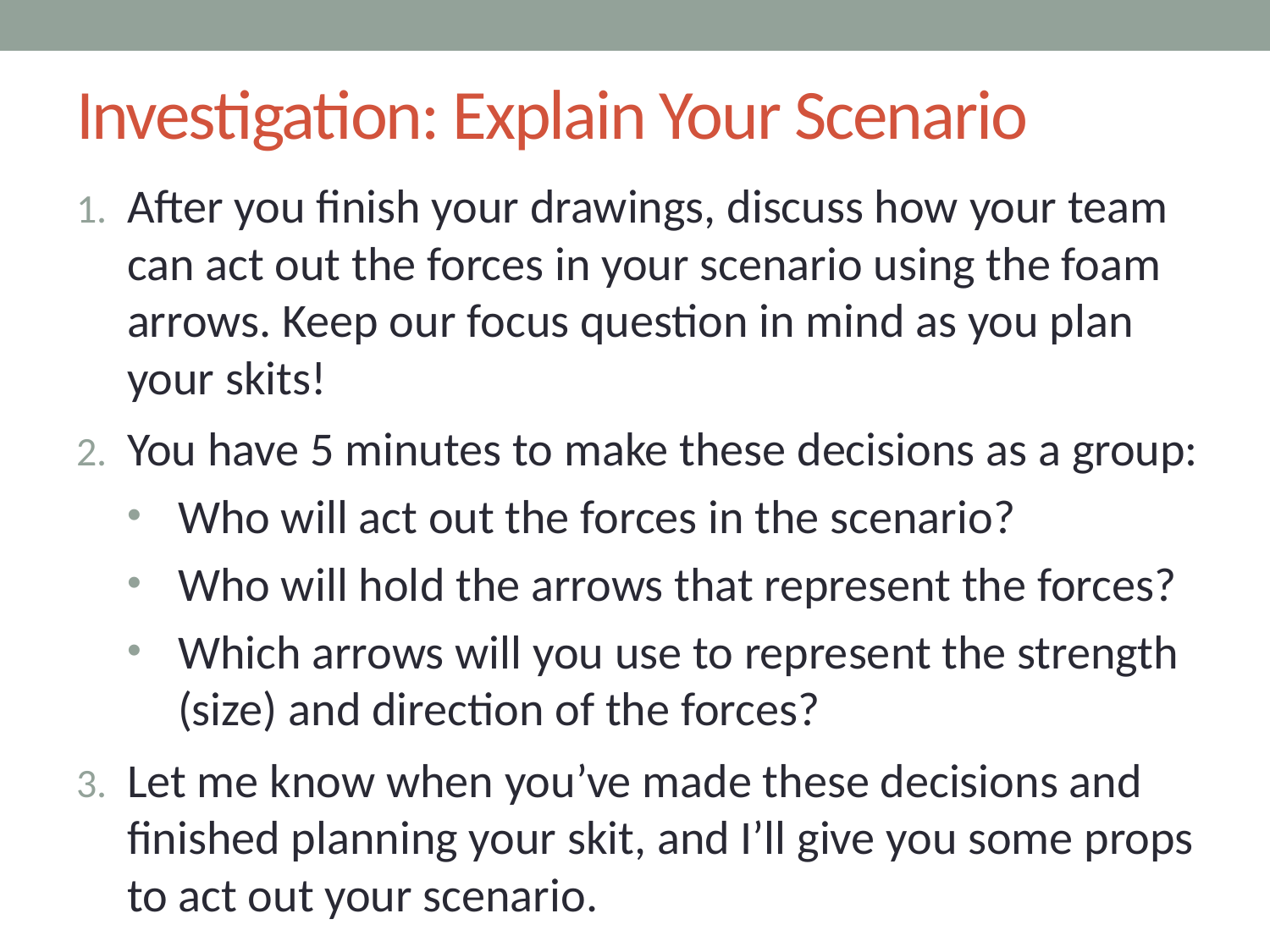

# Investigation: Explain Your Scenario
After you finish your drawings, discuss how your team can act out the forces in your scenario using the foam arrows. Keep our focus question in mind as you plan your skits!
You have 5 minutes to make these decisions as a group:
Who will act out the forces in the scenario?
Who will hold the arrows that represent the forces?
Which arrows will you use to represent the strength (size) and direction of the forces?
Let me know when you’ve made these decisions and finished planning your skit, and I’ll give you some props
to act out your scenario.